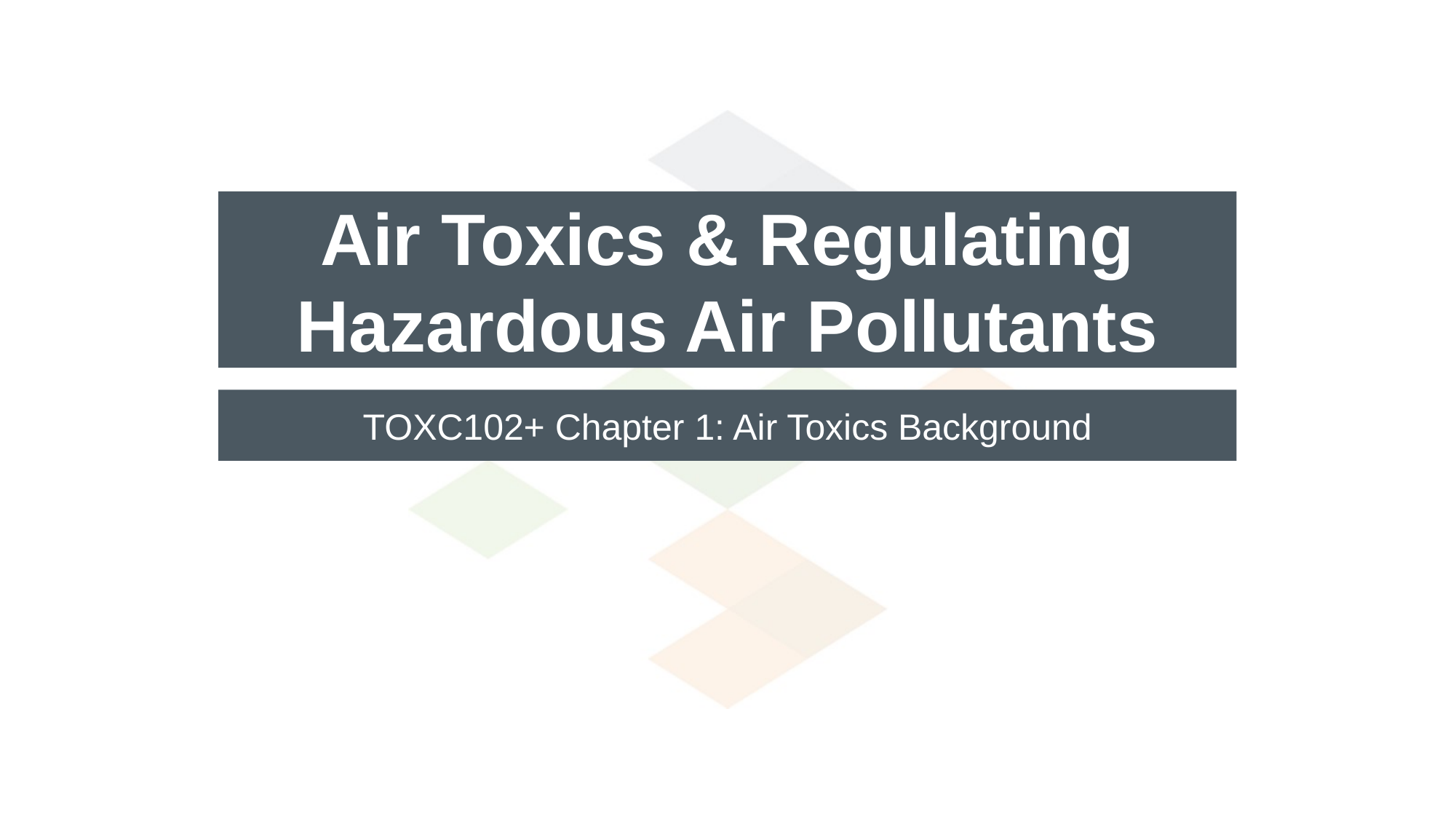

# Air Toxics & Regulating Hazardous Air Pollutants
TOXC102+ Chapter 1: Air Toxics Background
1